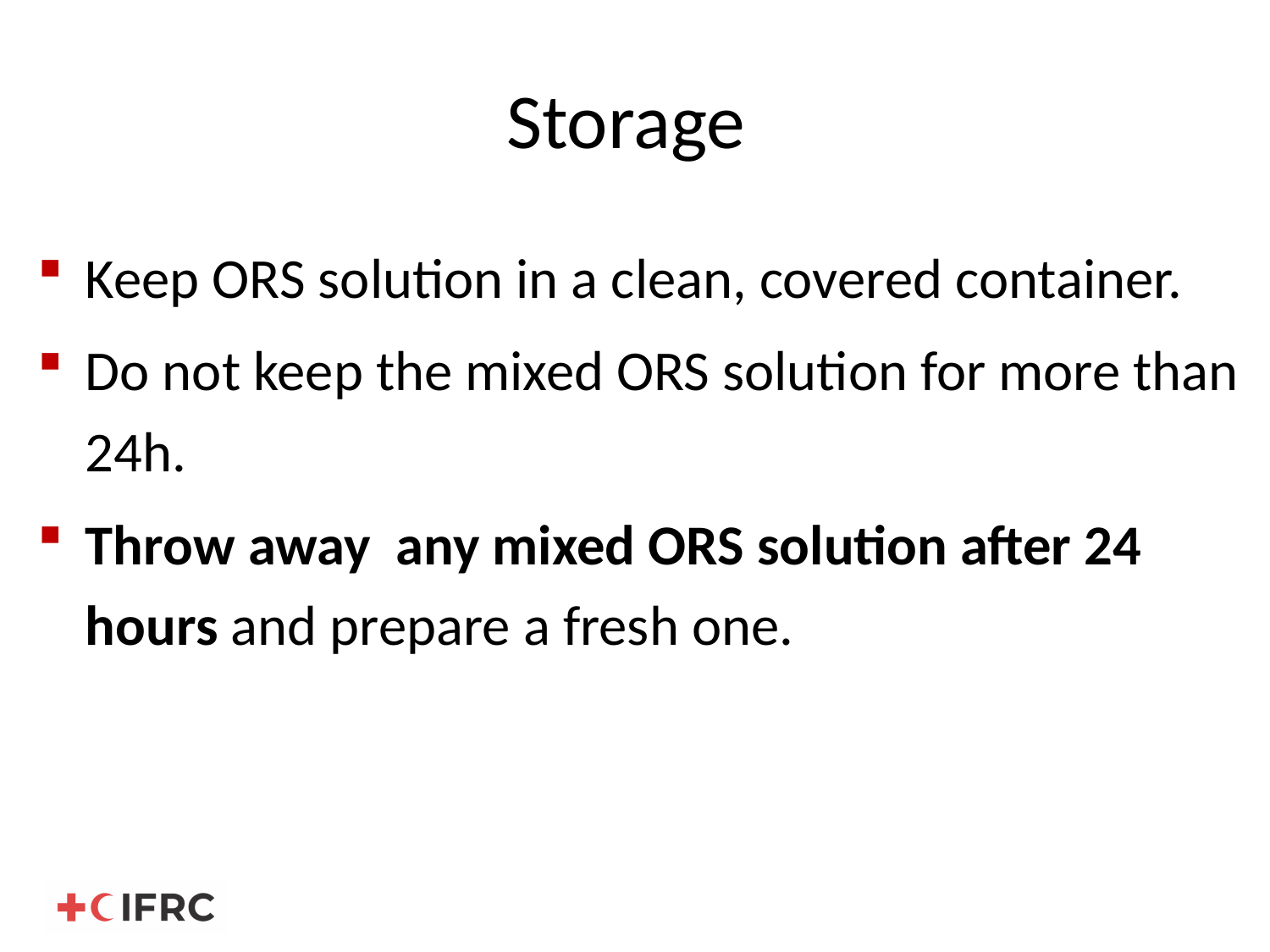

# Storage
Keep ORS solution in a clean, covered container.
Do not keep the mixed ORS solution for more than 24h.
Throw away  any mixed ORS solution after 24      hours and prepare a fresh one.